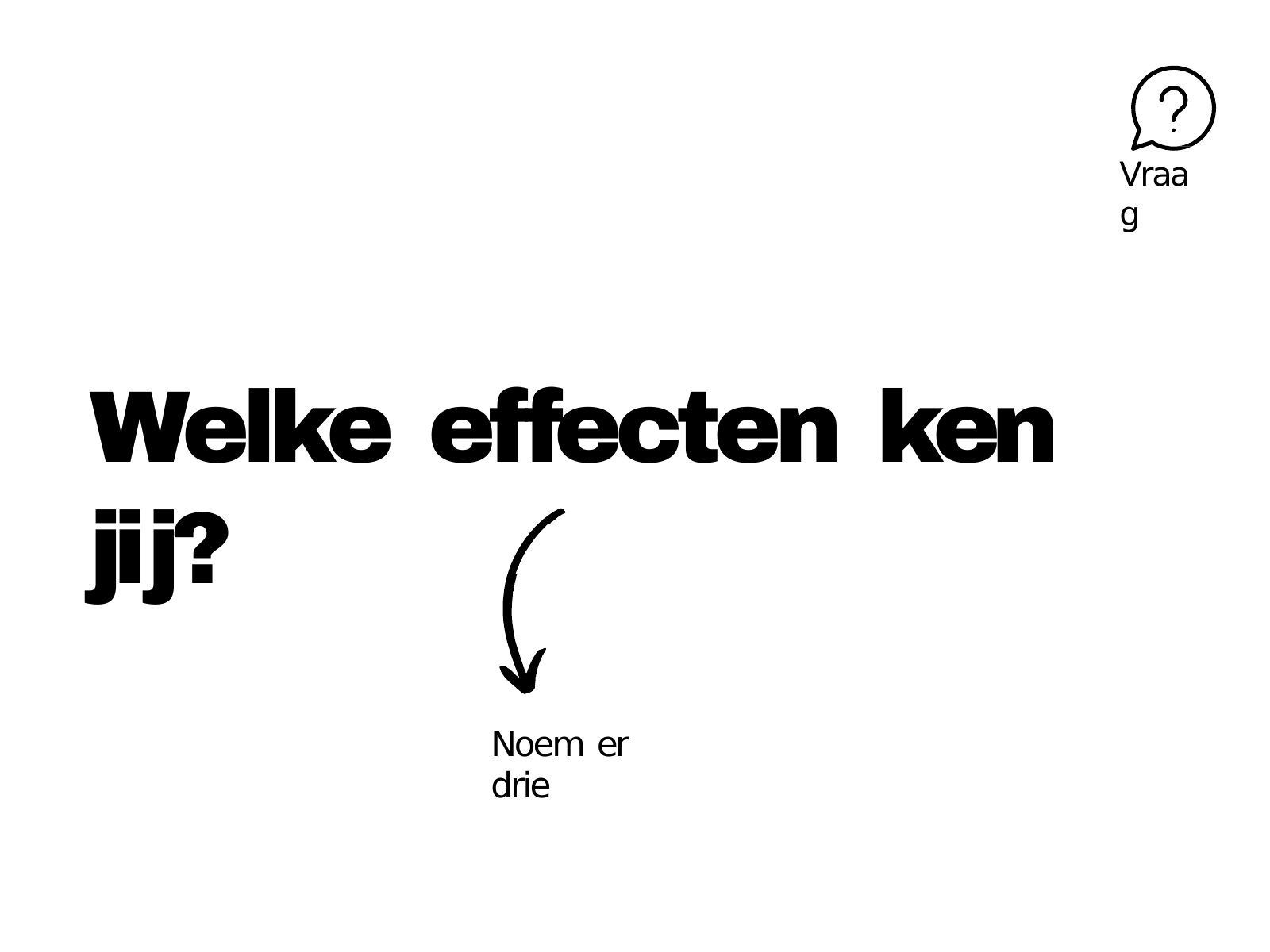

Vraag
# Welke effecten ken jĳ?

Noem er drie